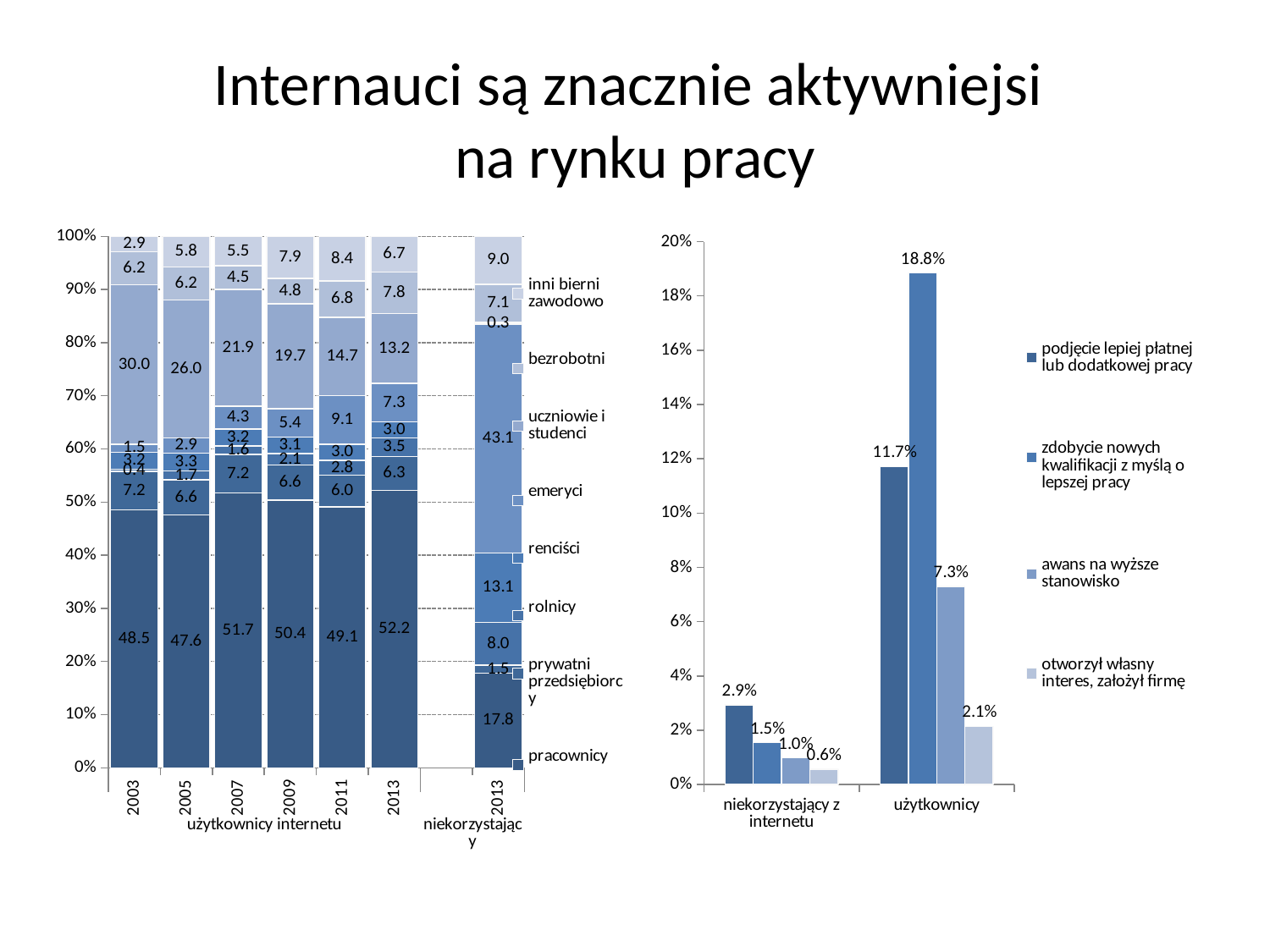

# Internauci są znacznie aktywniejsi na rynku pracy

### Chart

| Category | pracownicy | prywatni przedsiębiorcy | rolnicy | renciści | emeryci | uczniowie i studenci | bezrobotni | inni bierni zawodowo |
|---|---|---|---|---|---|---|---|---|
| 2003 | 48.51618705035971 | 7.239208633093525 | 0.44964028776978415 | 3.1924460431654675 | 1.4838129496402879 | 29.991007194244606 | 6.205035971223022 | 2.922661870503597 |
| 2005 | 47.57281553398058 | 6.580366774541532 | 1.690039554117224 | 3.344120819848975 | 2.8766630708378282 | 25.997842502696873 | 6.184825602301331 | 5.7533261416756565 |
| 2007 | 51.709077098366876 | 7.235093049753133 | 1.595138625142423 | 3.2282567413596657 | 4.291682491454615 | 21.933156095708316 | 4.519559437903532 | 5.488036460311432 |
| 2009 | 50.39091865884829 | 6.608028867839423 | 2.1124642910840477 | 3.089760938204781 | 5.352578559615096 | 19.748909938355133 | 4.781235904375282 | 7.916102841677943 |
| 2011 | 49.05102852596886 | 6.034776679168087 | 2.773042391180816 | 3.034435731333106 | 9.126037049664735 | 14.7175815433572 | 6.841686555290374 | 8.421411524036822 |
| 2013 | 52.19985535197685 | 6.328351012536163 | 3.5499035679845705 | 2.9833654773384763 | 7.286644165863067 | 13.156943105110896 | 7.774831243972999 | 6.720106075216973 |
|  | None | None | None | None | None | None | None | None |
| 2013 | 17.804523760116204 | 1.5044615065366258 | 8.020336169329736 | 13.062876115376634 | 43.120979456318736 | 0.32164349450093377 | 7.1487860551981735 | 9.01639344262295 |

### Chart

| Category | podjęcie lepiej płatnej lub dodatkowej pracy | zdobycie nowych kwalifikacji z myślą o lepszej pracy | awans na wyższe stanowisko | otworzył własny interes, założył firmę |
|---|---|---|---|---|
| niekorzystający z internetu | 0.029432660103521767 | 0.01543617345384381 | 0.009861932938856012 | 0.00559682507377633 |
| użytkownicy | 0.11714125490684778 | 0.188427484723781 | 0.07302616864236189 | 0.021422771844357005 |